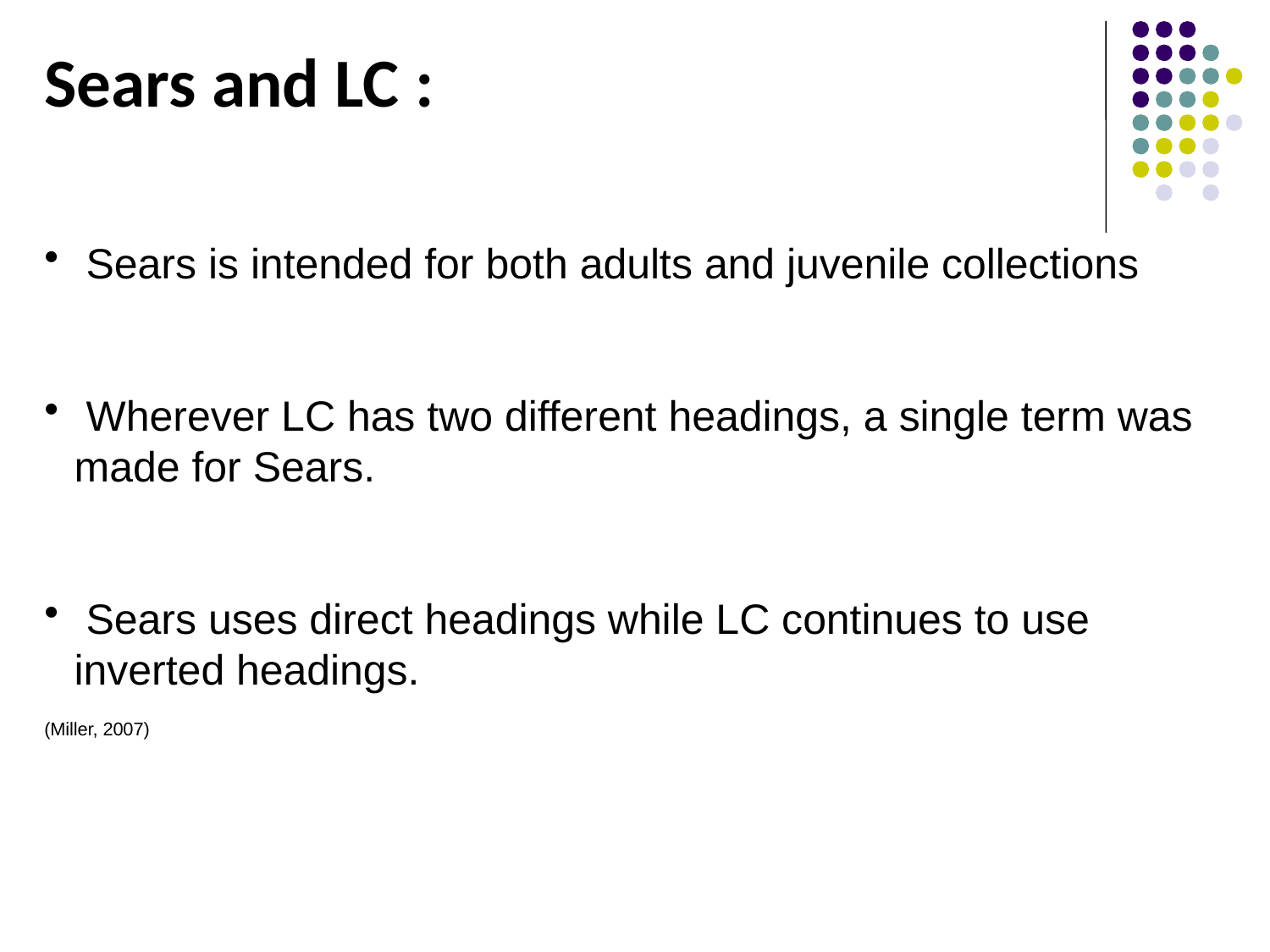

Sears and LC :

 Sears is intended for both adults and juvenile collections

 Wherever LC has two different headings, a single term was made for Sears.

 Sears uses direct headings while LC continues to use inverted headings.
(Miller, 2007)